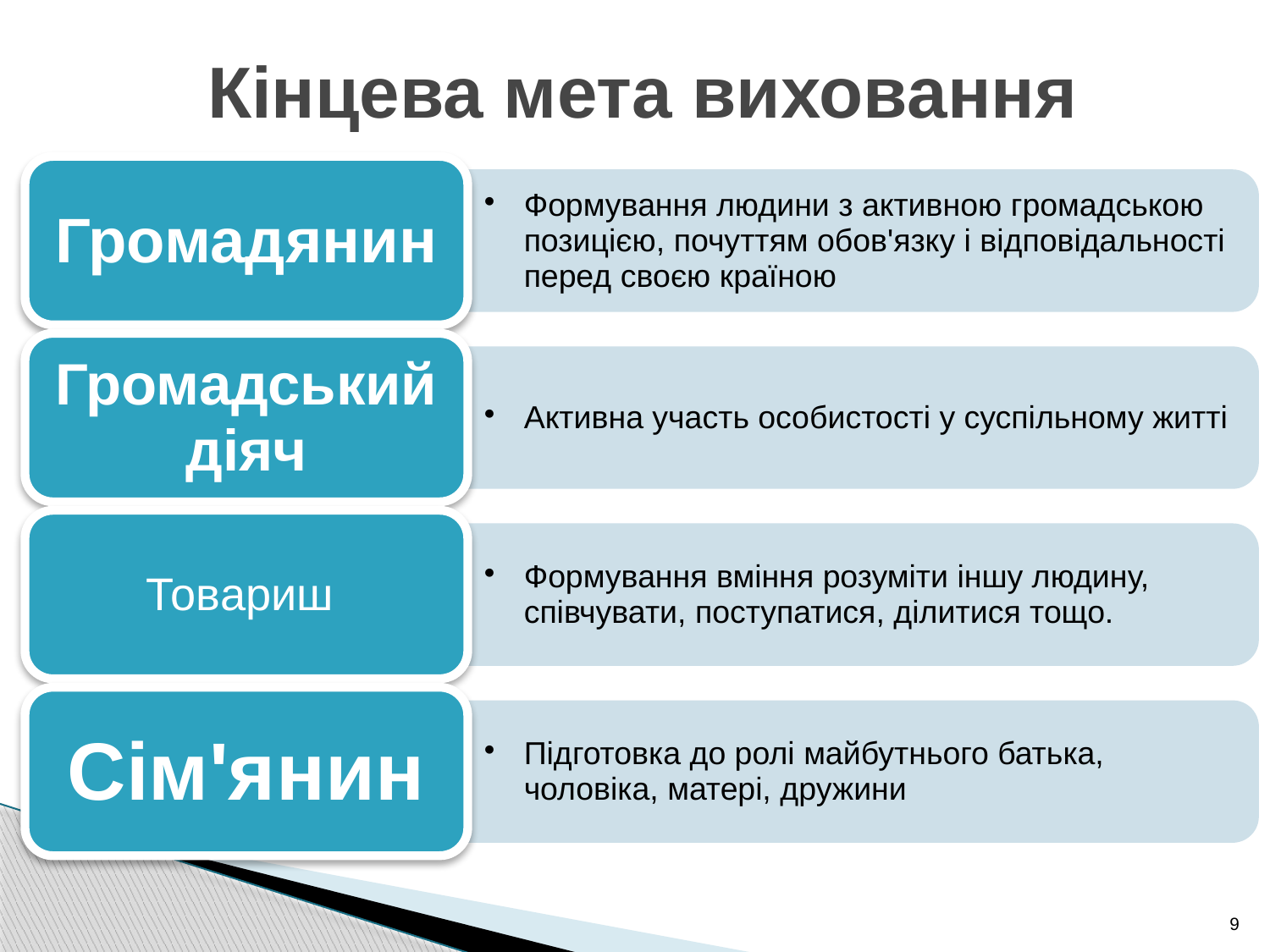

Кінцева мета виховання
Громадянин
Формування людини з активною громадською позицією, почуттям обов'язку і відповідальності перед своєю країною
Громадський діяч
Активна участь особистості у суспільному житті
Сім'янин
Підготовка до ролі майбутнього батька, чоловіка, матері, дружини
Товариш
Формування вміння розуміти іншу людину, співчувати, поступатися, ділитися тощо.
9